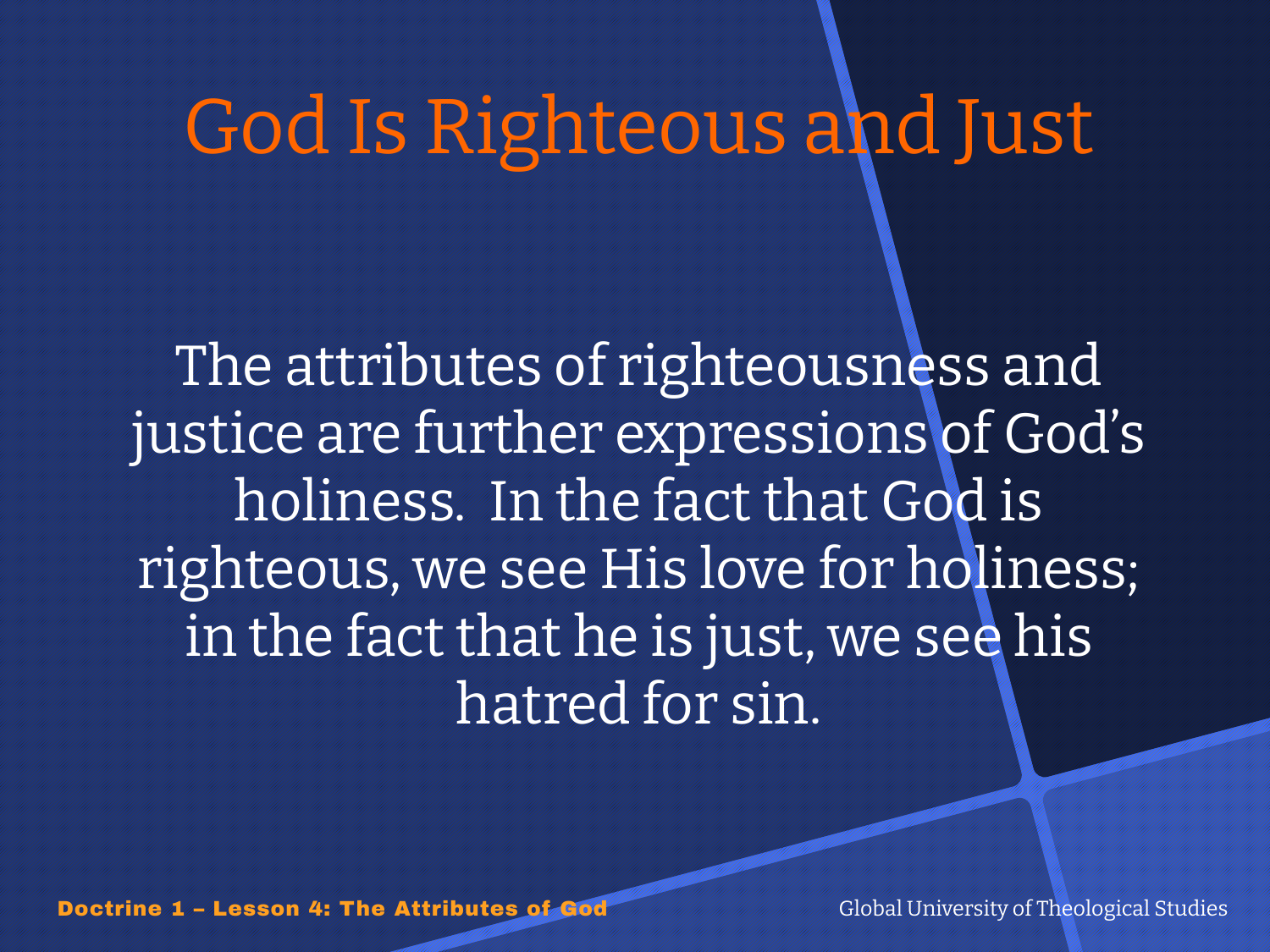

God Is Righteous and Just
The attributes of righteousness and justice are further expressions of God’s holiness.  In the fact that God is righteous, we see His love for holiness; in the fact that he is just, we see his hatred for sin.
Doctrine 1 – Lesson 4: The Attributes of God                             Global University of Theological Studies